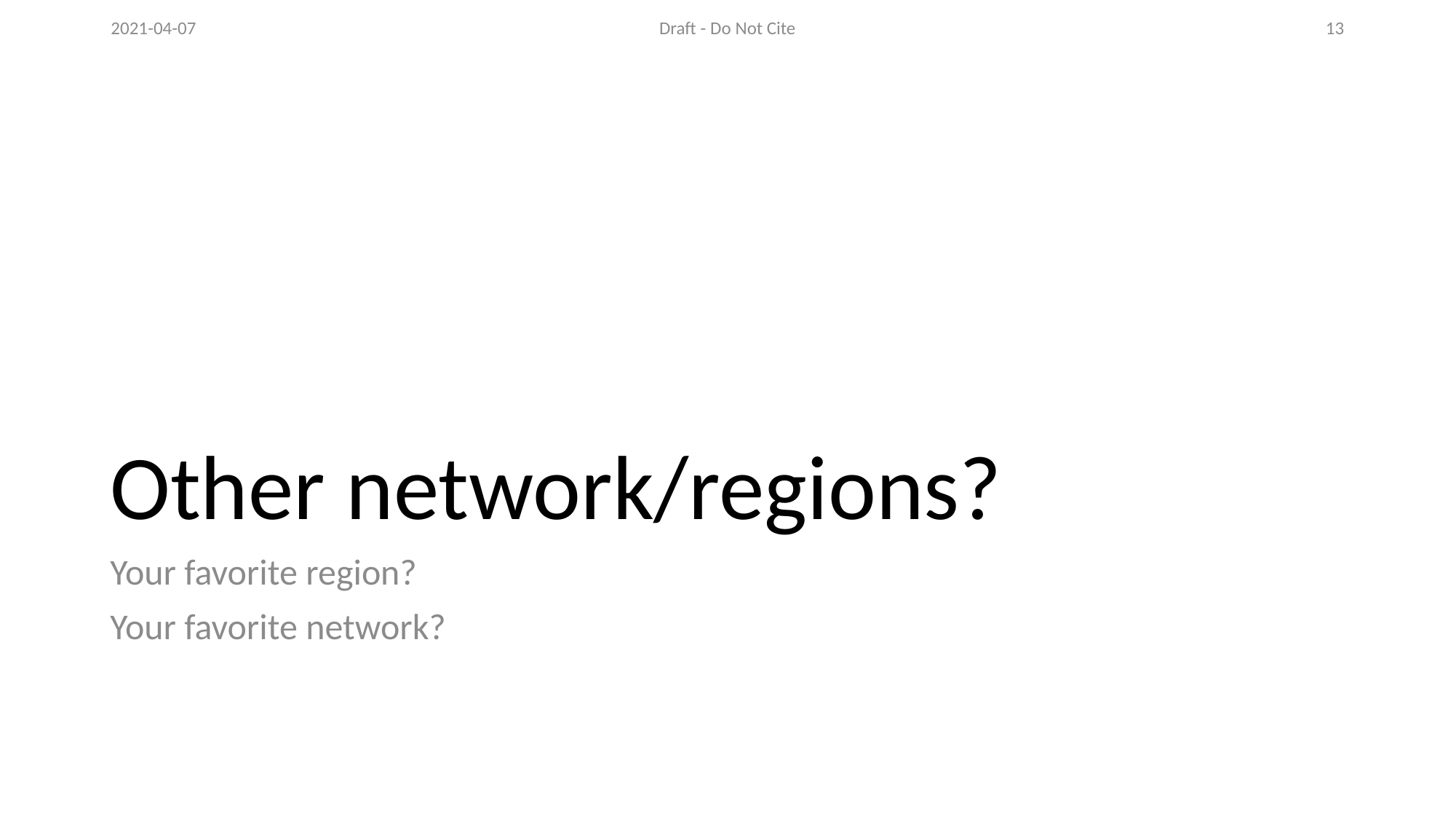

2021-04-07
Draft - Do Not Cite
13
# Other network/regions?
Your favorite region?
Your favorite network?